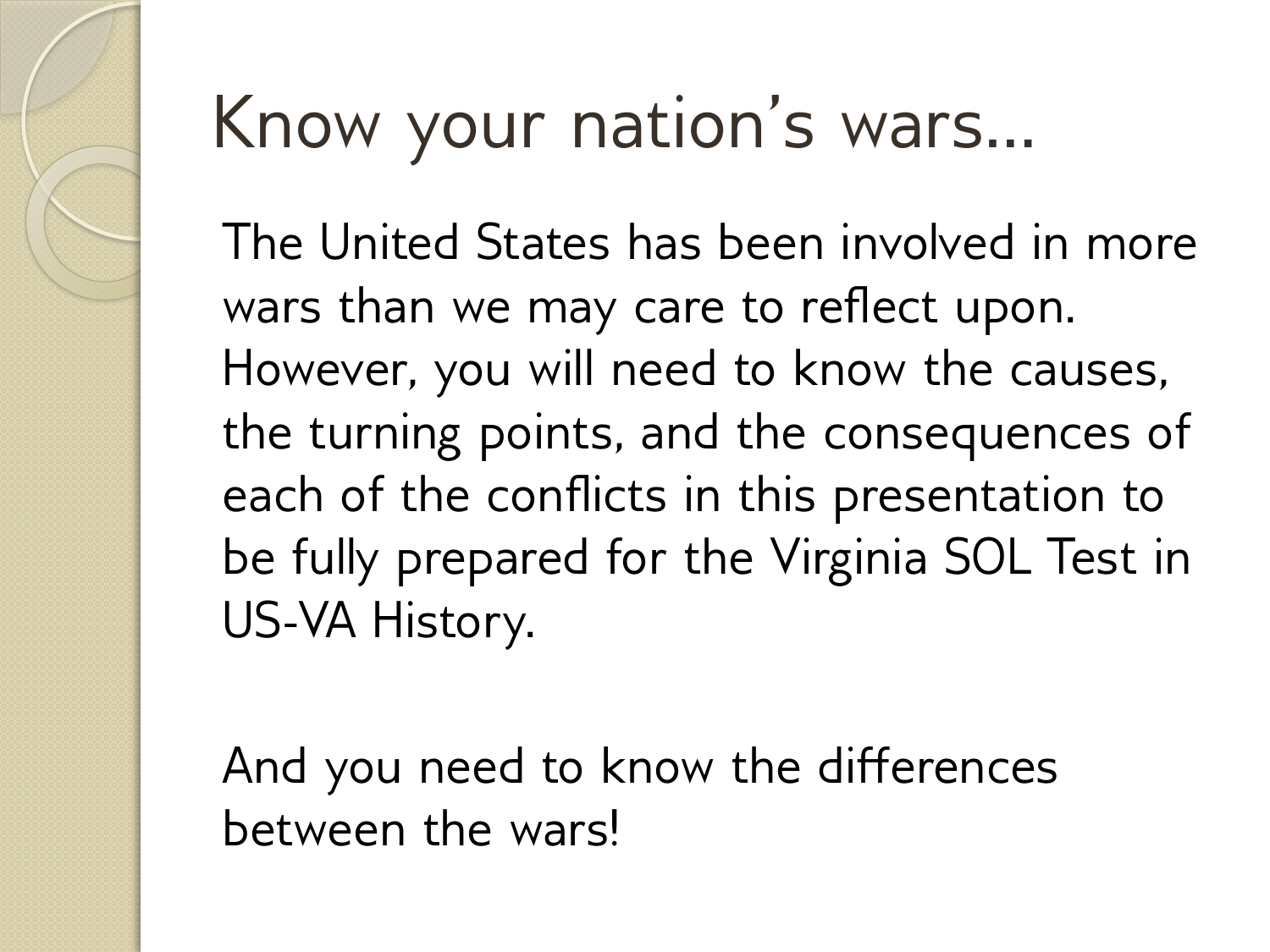

# Know your nation’s wars…
The United States has been involved in more wars than we may care to reflect upon.  However, you will need to know the causes, the turning points, and the consequences of each of the conflicts in this presentation to be fully prepared for the Virginia SOL Test in US-VA History.

And you need to know the differences between the wars!